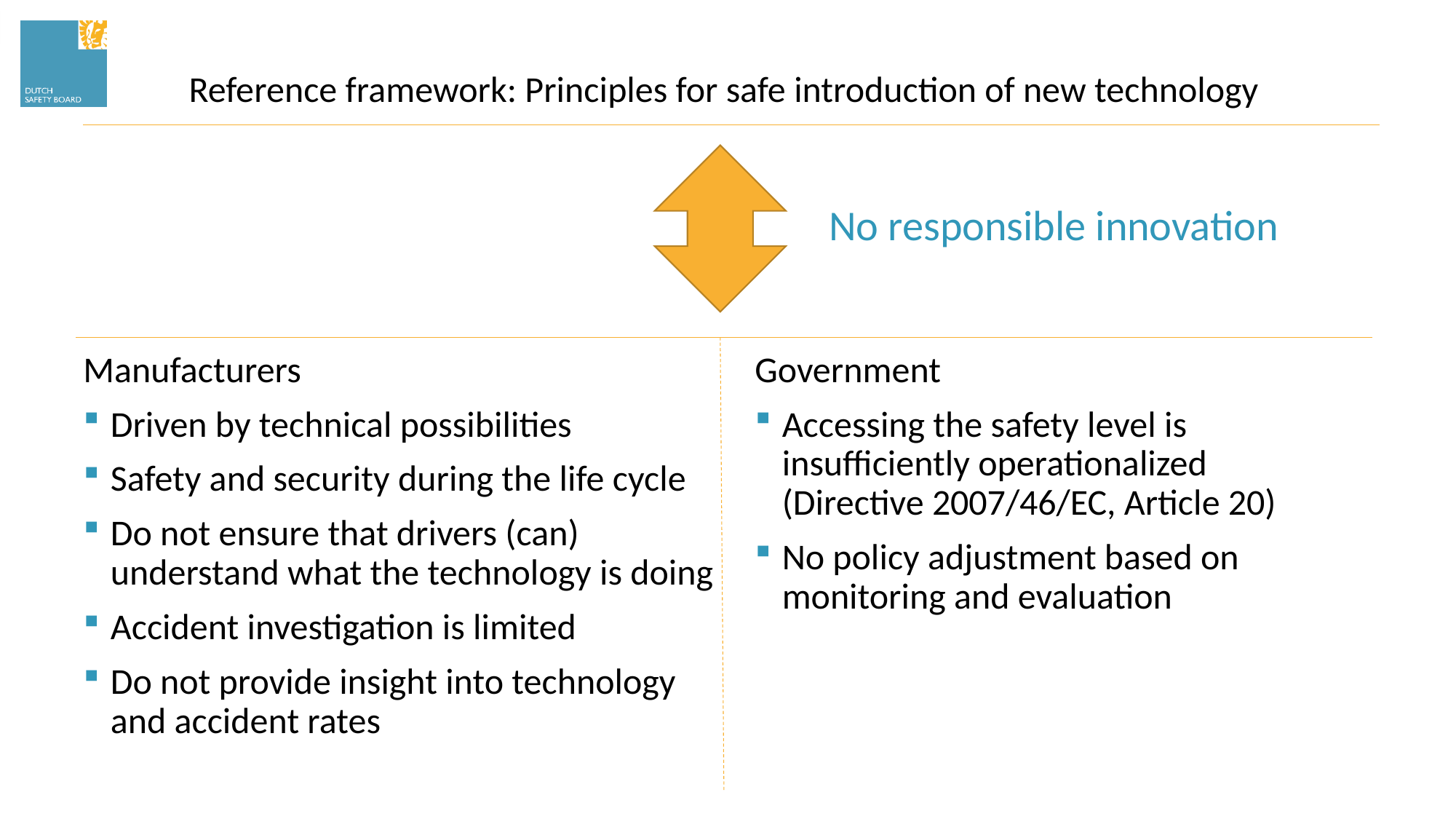

Reference framework: Principles for safe introduction of new technology

# No responsible innovation
Manufacturers
Driven by technical possibilities
Safety and security during the life cycle
Do not ensure that drivers (can) understand what the technology is doing
Accident investigation is limited
Do not provide insight into technology and accident rates
Government
Accessing the safety level is insufficiently operationalized
(Directive 2007/46/EC, Article 20)
No policy adjustment based on monitoring and evaluation